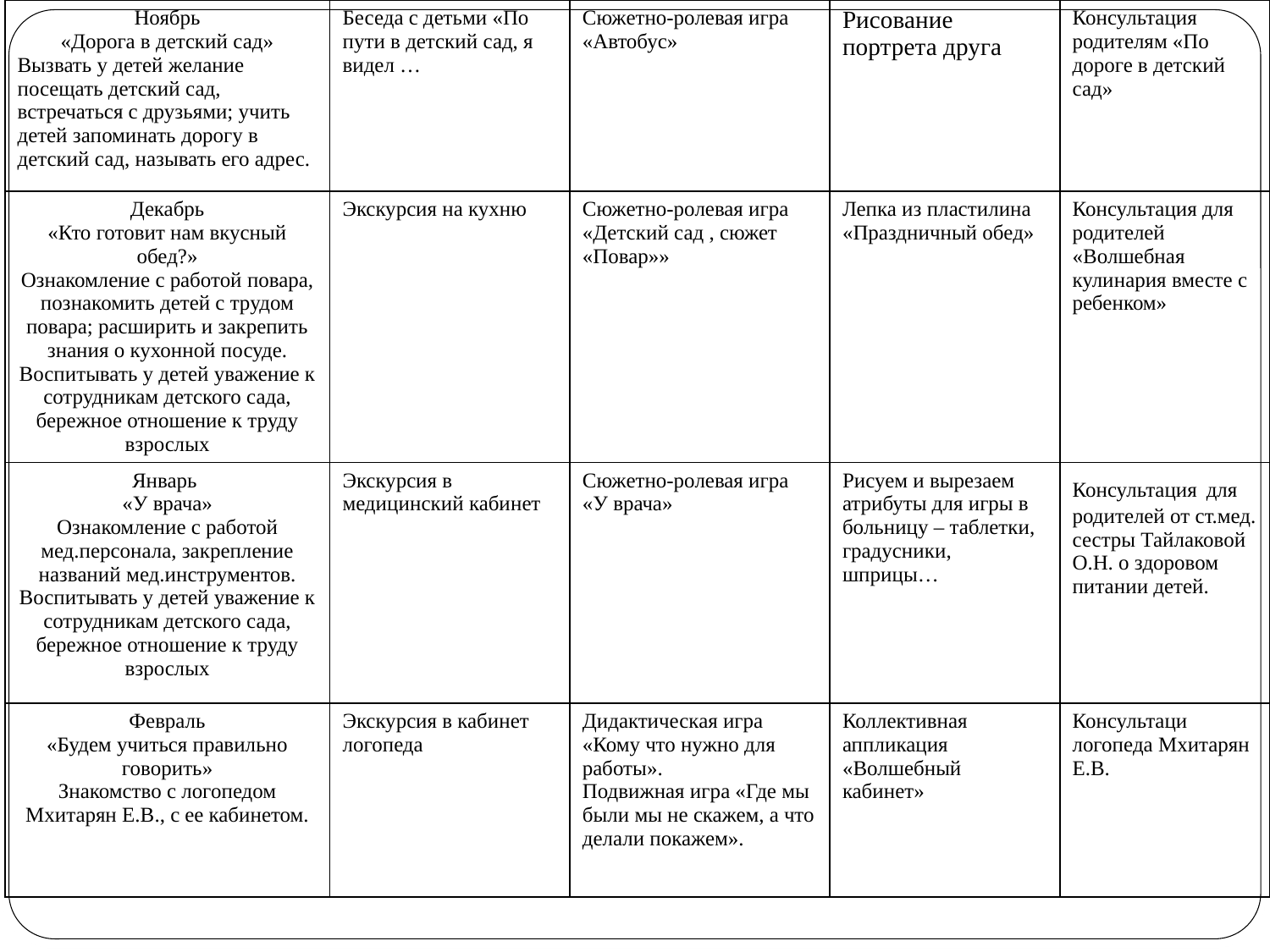

| Ноябрь «Дорога в детский сад» Вызвать у детей желание посещать детский сад, встречаться с друзьями; учить детей запоминать дорогу в детский сад, называть его адрес. | Беседа с детьми «По пути в детский сад, я видел … | Сюжетно-ролевая игра «Автобус» | Рисование портрета друга | Консультация родителям «По дороге в детский сад» |
| --- | --- | --- | --- | --- |
| Декабрь «Кто готовит нам вкусный обед?» Ознакомление с работой повара, познакомить детей с трудом повара; расширить и закрепить знания о кухонной посуде. Воспитывать у детей уважение к сотрудникам детского сада, бережное отношение к труду взрослых | Экскурсия на кухню | Сюжетно-ролевая игра «Детский сад , сюжет «Повар»» | Лепка из пластилина «Праздничный обед» | Консультация для родителей «Волшебная кулинария вместе с ребенком» |
| Январь «У врача» Ознакомление с работой мед.персонала, закрепление названий мед.инструментов. Воспитывать у детей уважение к сотрудникам детского сада, бережное отношение к труду взрослых | Экскурсия в медицинский кабинет | Сюжетно-ролевая игра «У врача» | Рисуем и вырезаем атрибуты для игры в больницу – таблетки, градусники, шприцы… | Консультация для родителей от ст.мед. сестры Тайлаковой О.Н. о здоровом питании детей. |
| Февраль «Будем учиться правильно говорить» Знакомство с логопедом Мхитарян Е.В., с ее кабинетом. | Экскурсия в кабинет логопеда | Дидактическая игра «Кому что нужно для работы». Подвижная игра «Где мы были мы не скажем, а что делали покажем». | Коллективная аппликация «Волшебный кабинет» | Консультаци логопеда Мхитарян Е.В. |